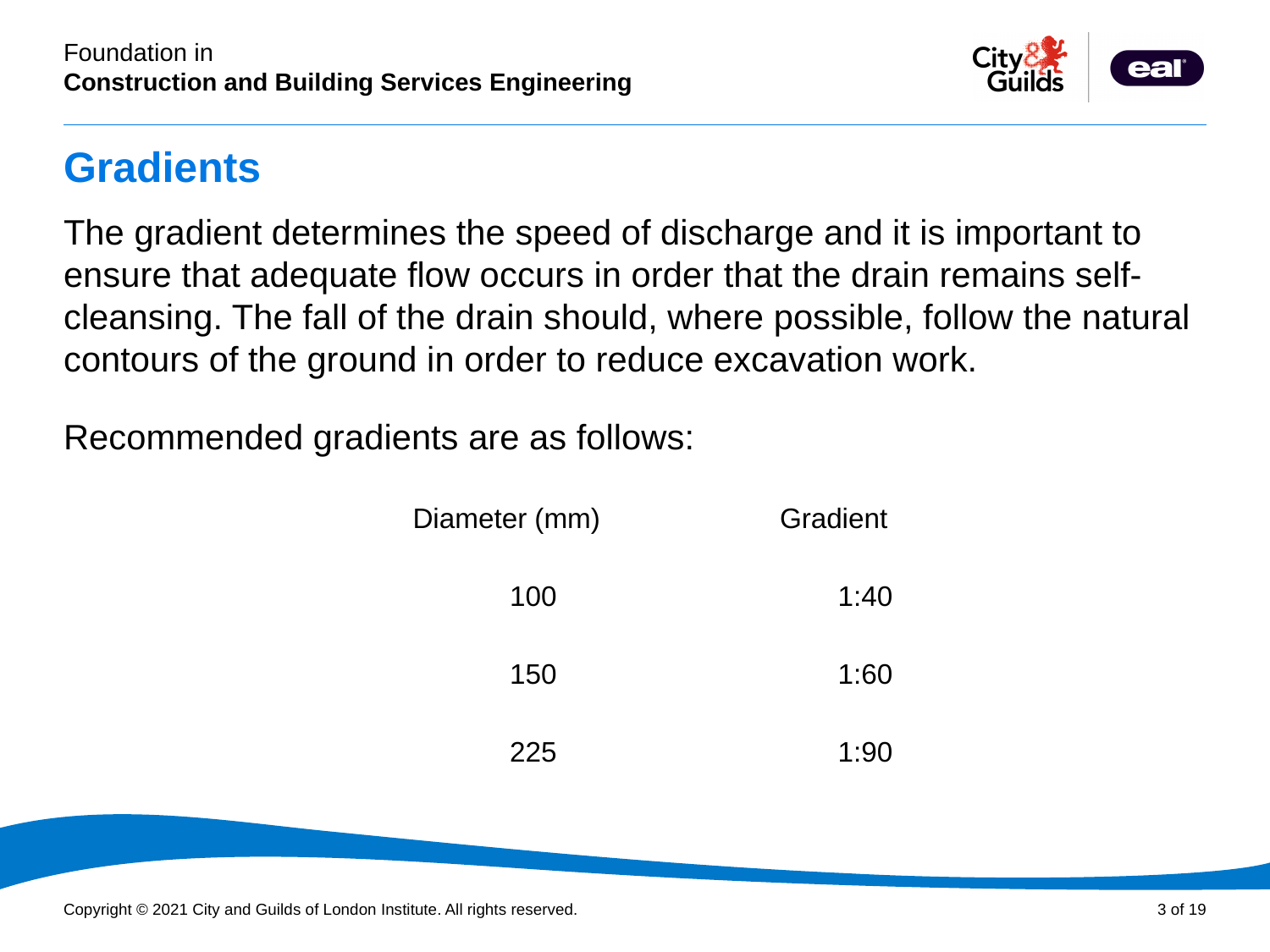

# Gradients
The gradient determines the speed of discharge and it is important to ensure that adequate flow occurs in order that the drain remains self-cleansing. The fall of the drain should, where possible, follow the natural contours of the ground in order to reduce excavation work.
Recommended gradients are as follows:
    Diameter (mm)                       Gradient
                 100                                    1:40
                 150                                    1:60
                 225                                    1:90